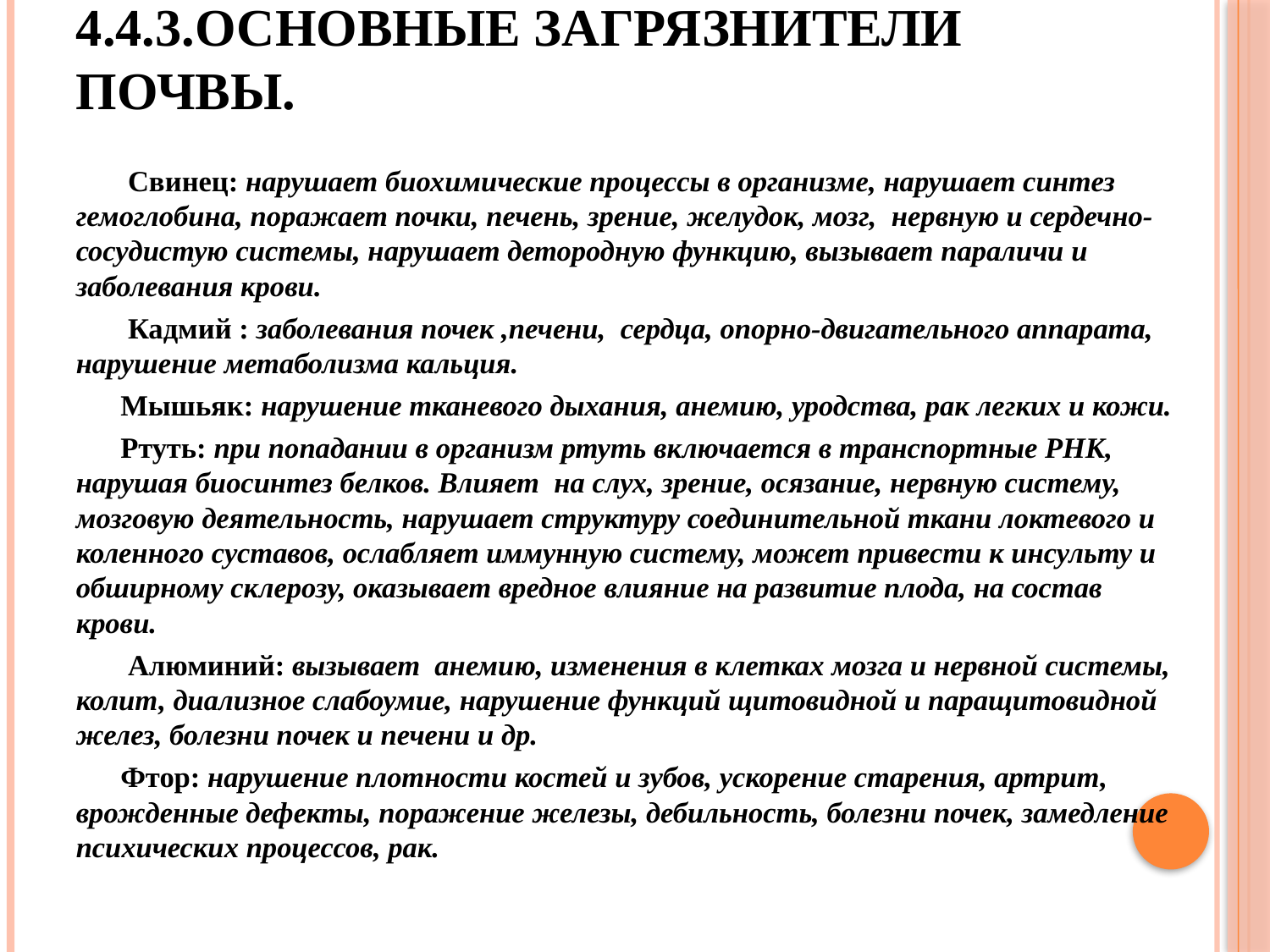

# 4.4.3.Основные загрязнители почвы.
       Свинец: нарушает биохимические процессы в организме, нарушает синтез гемоглобина, поражает почки, печень, зрение, желудок, мозг,  нервную и сердечно-сосудистую системы, нарушает детородную функцию, вызывает параличи и заболевания крови.
       Кадмий : заболевания почек ,печени,  сердца, опорно-двигательного аппарата, нарушение метаболизма кальция.
      Мышьяк: нарушение тканевого дыхания, анемию, уродства, рак легких и кожи.
      Ртуть: при попадании в организм ртуть включается в транспортные РНК, нарушая биосинтез белков. Влияет  на слух, зрение, осязание, нервную систему, мозговую деятельность, нарушает структуру соединительной ткани локтевого и коленного суставов, ослабляет иммунную систему, может привести к инсульту и обширному склерозу, оказывает вредное влияние на развитие плода, на состав крови.
       Алюминий: вызывает  анемию, изменения в клетках мозга и нервной системы, колит, диализное слабоумие, нарушение функций щитовидной и паращитовидной желез, болезни почек и печени и др.
      Фтор: нарушение плотности костей и зубов, ускорение старения, артрит, врожденные дефекты, поражение железы, дебильность, болезни почек, замедление психических процессов, рак.